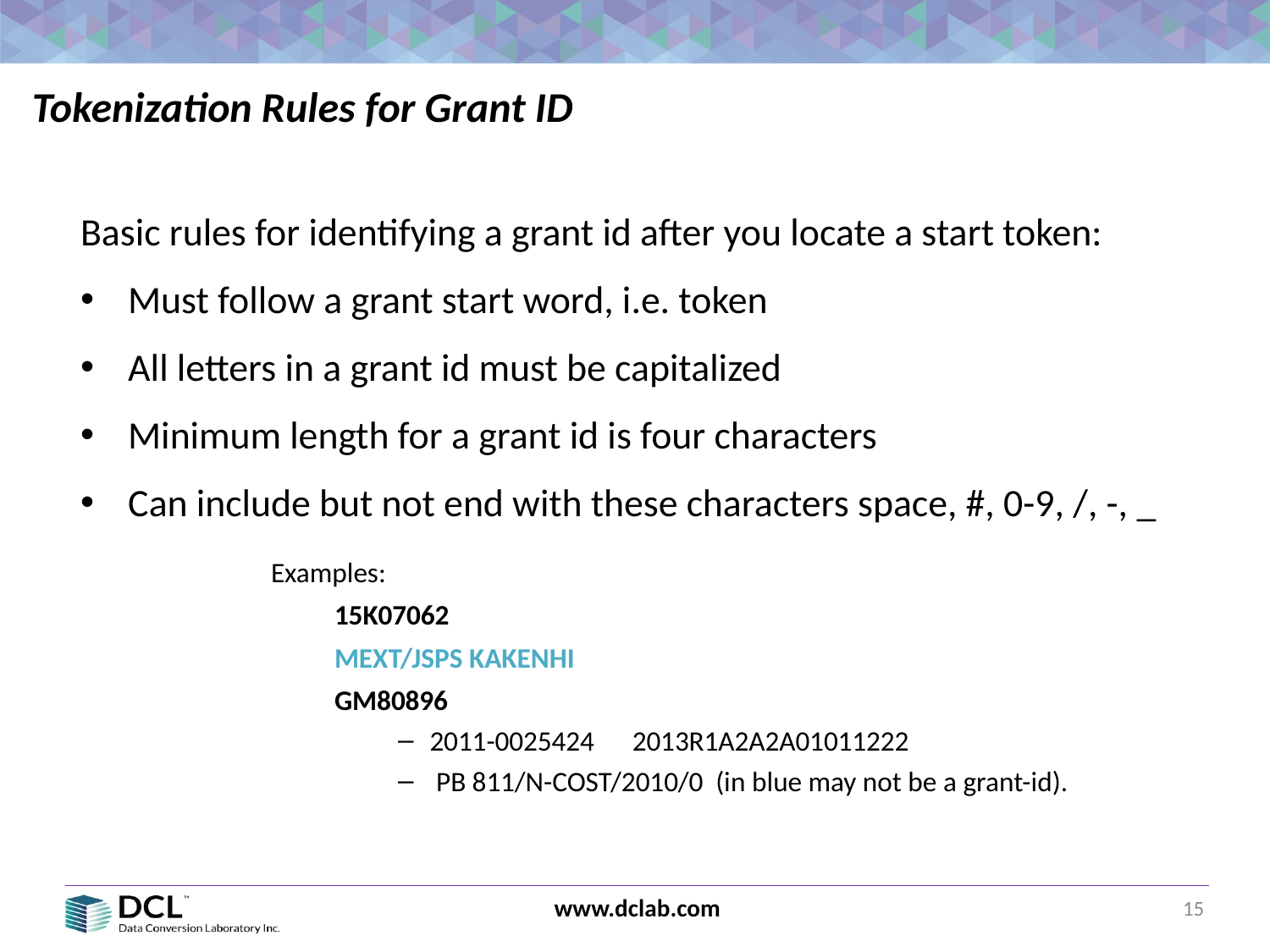

Tokenization Rules for Grant ID
Basic rules for identifying a grant id after you locate a start token:
Must follow a grant start word, i.e. token
All letters in a grant id must be capitalized
Minimum length for a grant id is four characters
Can include but not end with these characters space, #, 0-9, /, -, _
Examples:
15K07062
MEXT/JSPS KAKENHI
GM80896
2011-0025424      2013R1A2A2A01011222
 PB 811/N-COST/2010/0  (in blue may not be a grant-id).

15